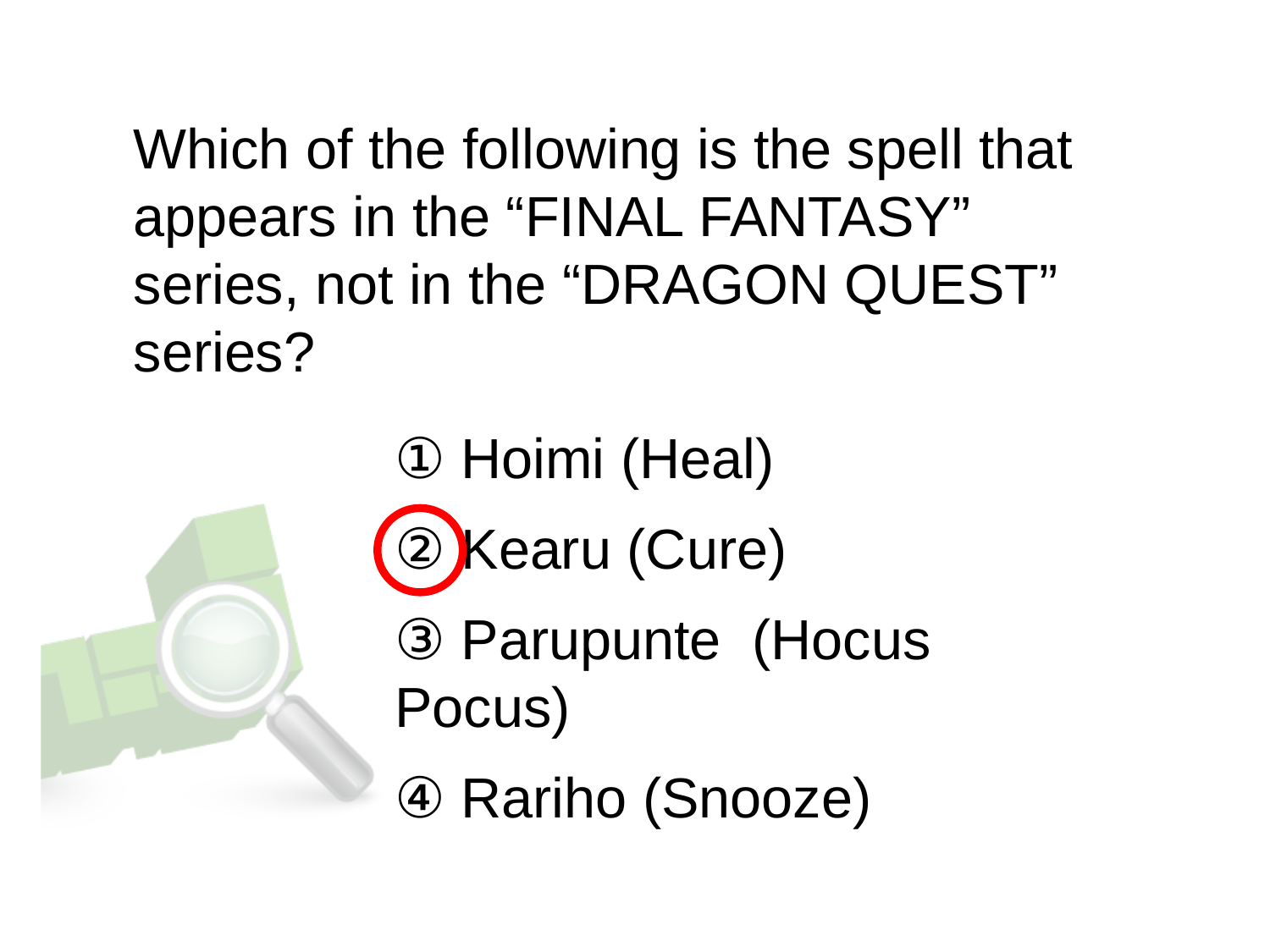

# Which of the following is the spell that appears in the “FINAL FANTASY” series, not in the “DRAGON QUEST” series?
① Hoimi (Heal)
② Kearu (Cure)
③ Parupunte  (Hocus Pocus)
④ Rariho (Snooze)